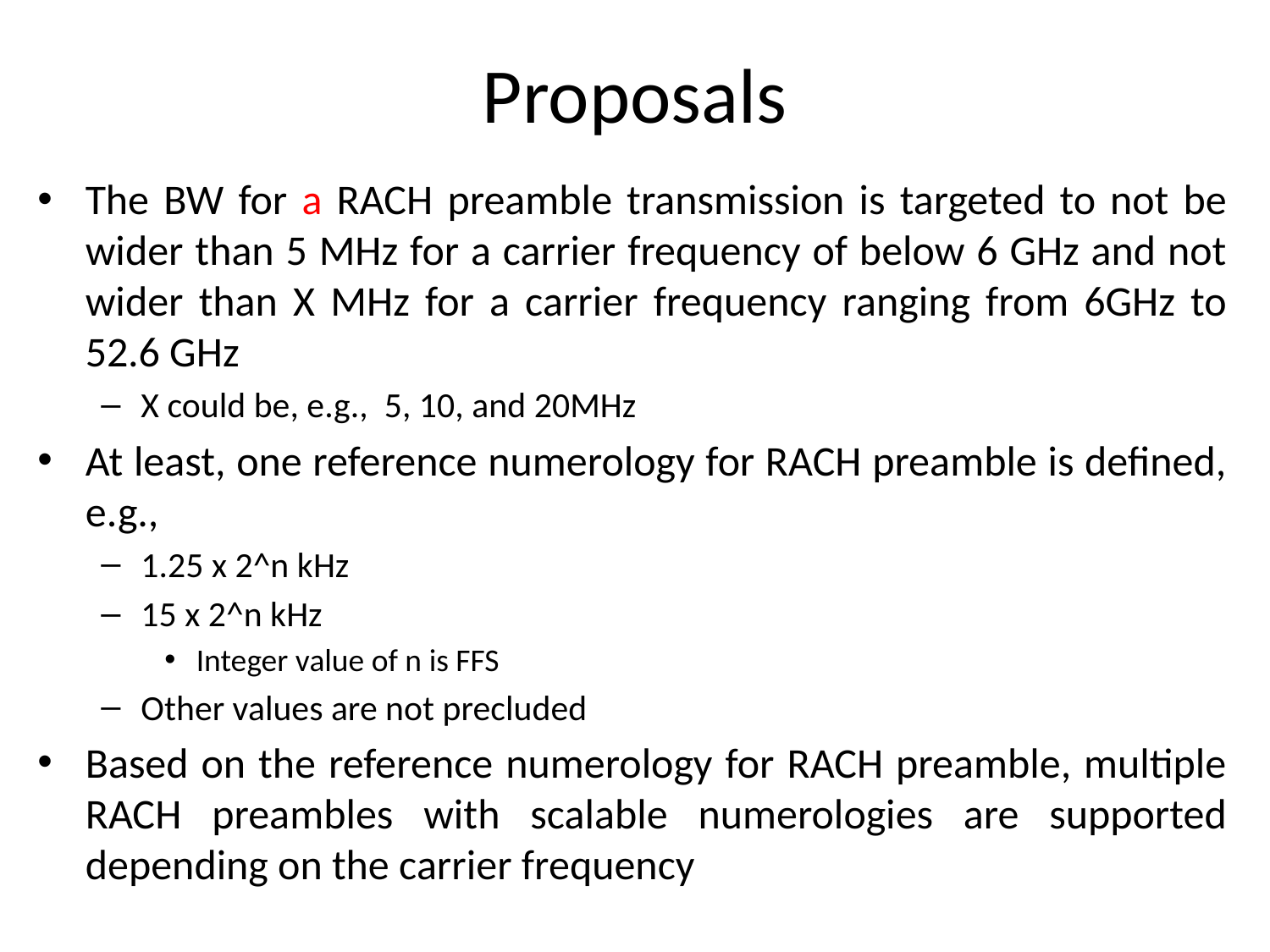

# Proposals
The BW for a RACH preamble transmission is targeted to not be wider than 5 MHz for a carrier frequency of below 6 GHz and not wider than X MHz for a carrier frequency ranging from 6GHz to 52.6 GHz
X could be, e.g.,  5, 10, and 20MHz
At least, one reference numerology for RACH preamble is defined, e.g.,
1.25 x 2^n kHz
15 x 2^n kHz
Integer value of n is FFS
Other values are not precluded
Based on the reference numerology for RACH preamble, multiple RACH preambles with scalable numerologies are supported depending on the carrier frequency